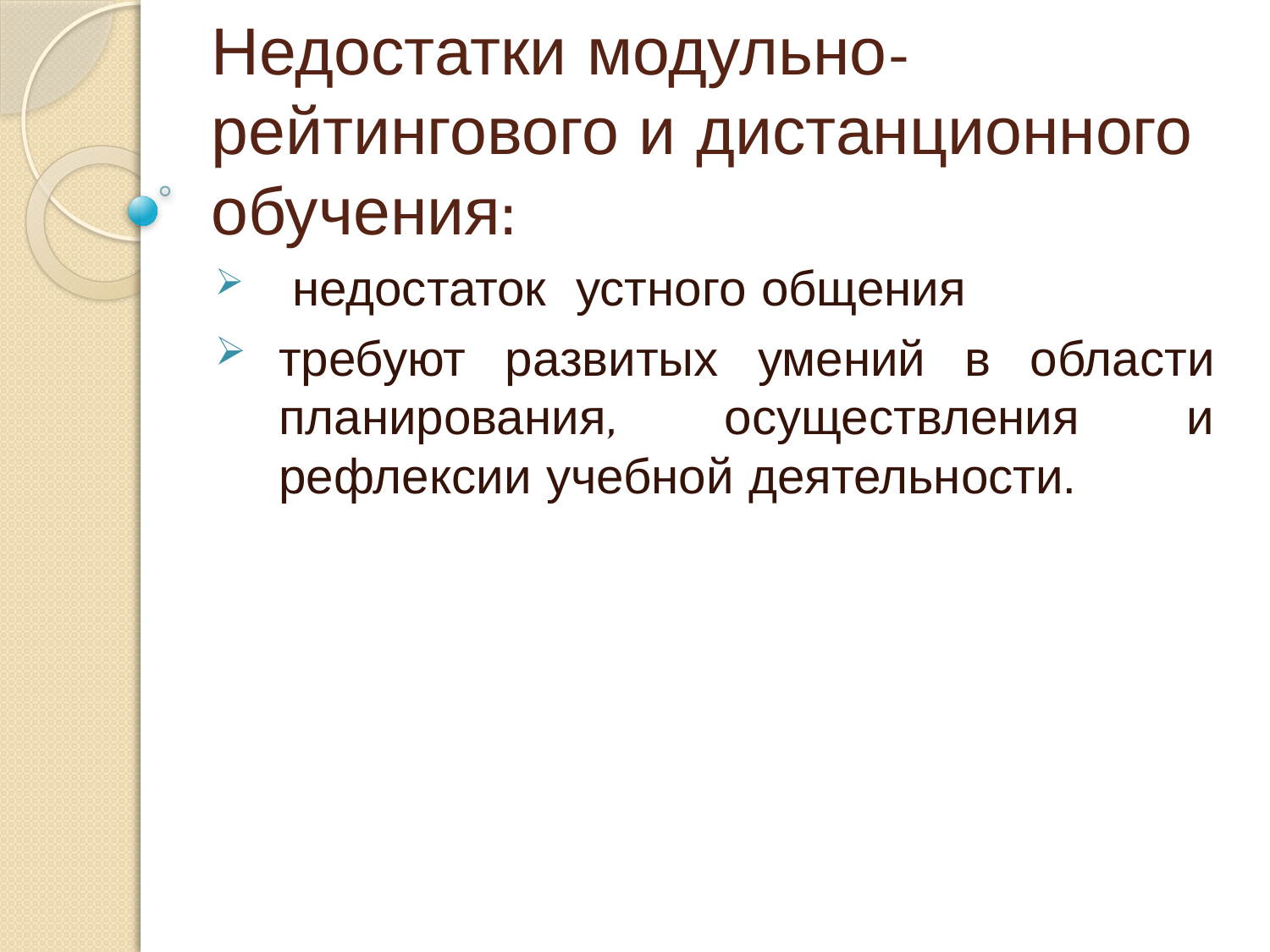

# Недостатки модульно-рейтингового и дистанционного обучения:
 недостаток  устного общения
требуют развитых умений в области планирования, осуществления и рефлексии учебной деятельности.